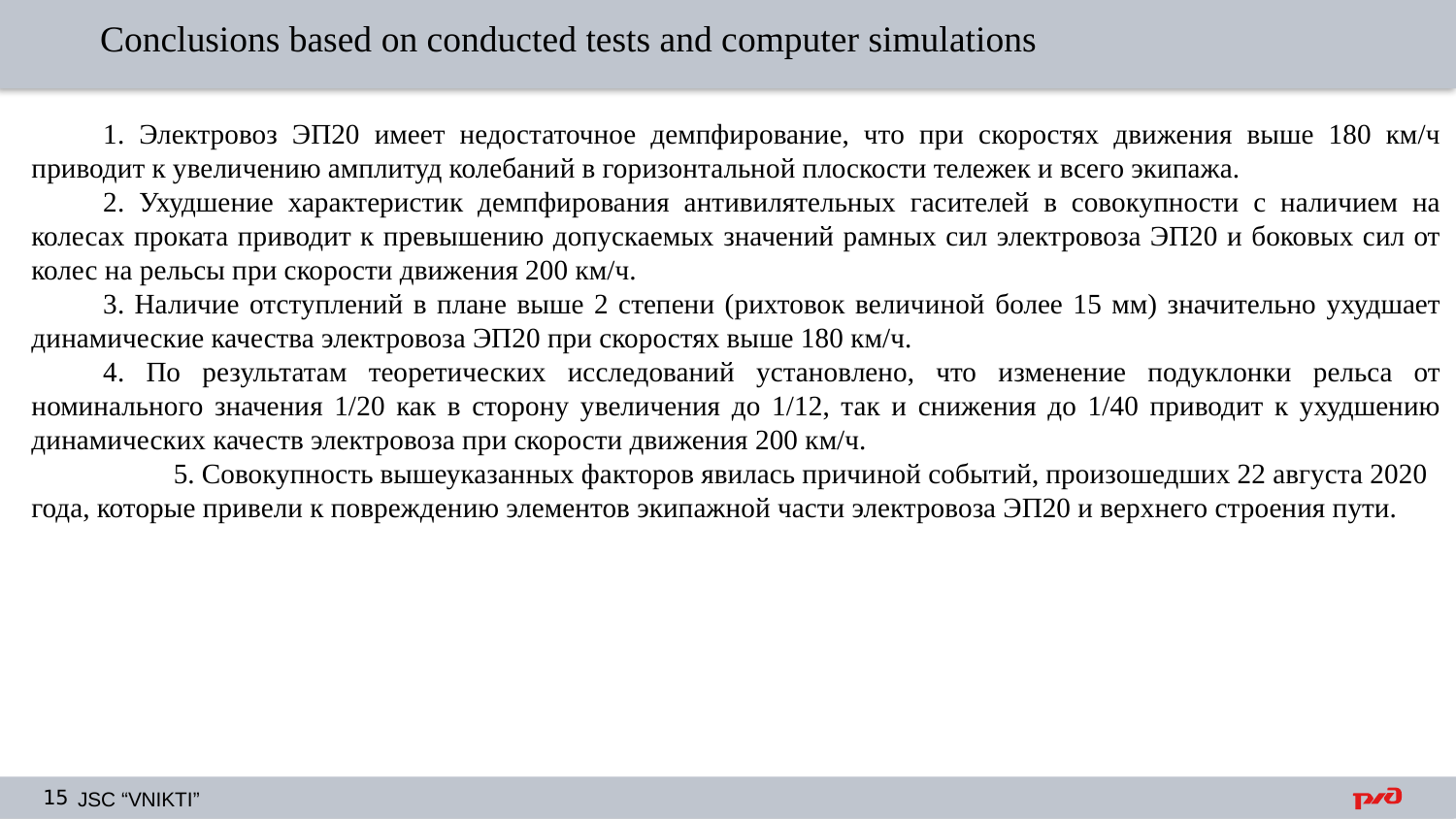

Conclusions based on conducted tests and computer simulations
1. Электровоз ЭП20 имеет недостаточное демпфирование, что при скоростях движения выше 180 км/ч приводит к увеличению амплитуд колебаний в горизонтальной плоскости тележек и всего экипажа.
2. Ухудшение характеристик демпфирования антивилятельных гасителей в совокупности с наличием на колесах проката приводит к превышению допускаемых значений рамных сил электровоза ЭП20 и боковых сил от колес на рельсы при скорости движения 200 км/ч.
3. Наличие отступлений в плане выше 2 степени (рихтовок величиной более 15 мм) значительно ухудшает динамические качества электровоза ЭП20 при скоростях выше 180 км/ч.
4. По результатам теоретических исследований установлено, что изменение подуклонки рельса от номинального значения 1/20 как в сторону увеличения до 1/12, так и снижения до 1/40 приводит к ухудшению динамических качеств электровоза при скорости движения 200 км/ч.
          5. Совокупность вышеуказанных факторов явилась причиной событий, произошедших 22 августа 2020 года, которые привели к повреждению элементов экипажной части электровоза ЭП20 и верхнего строения пути.